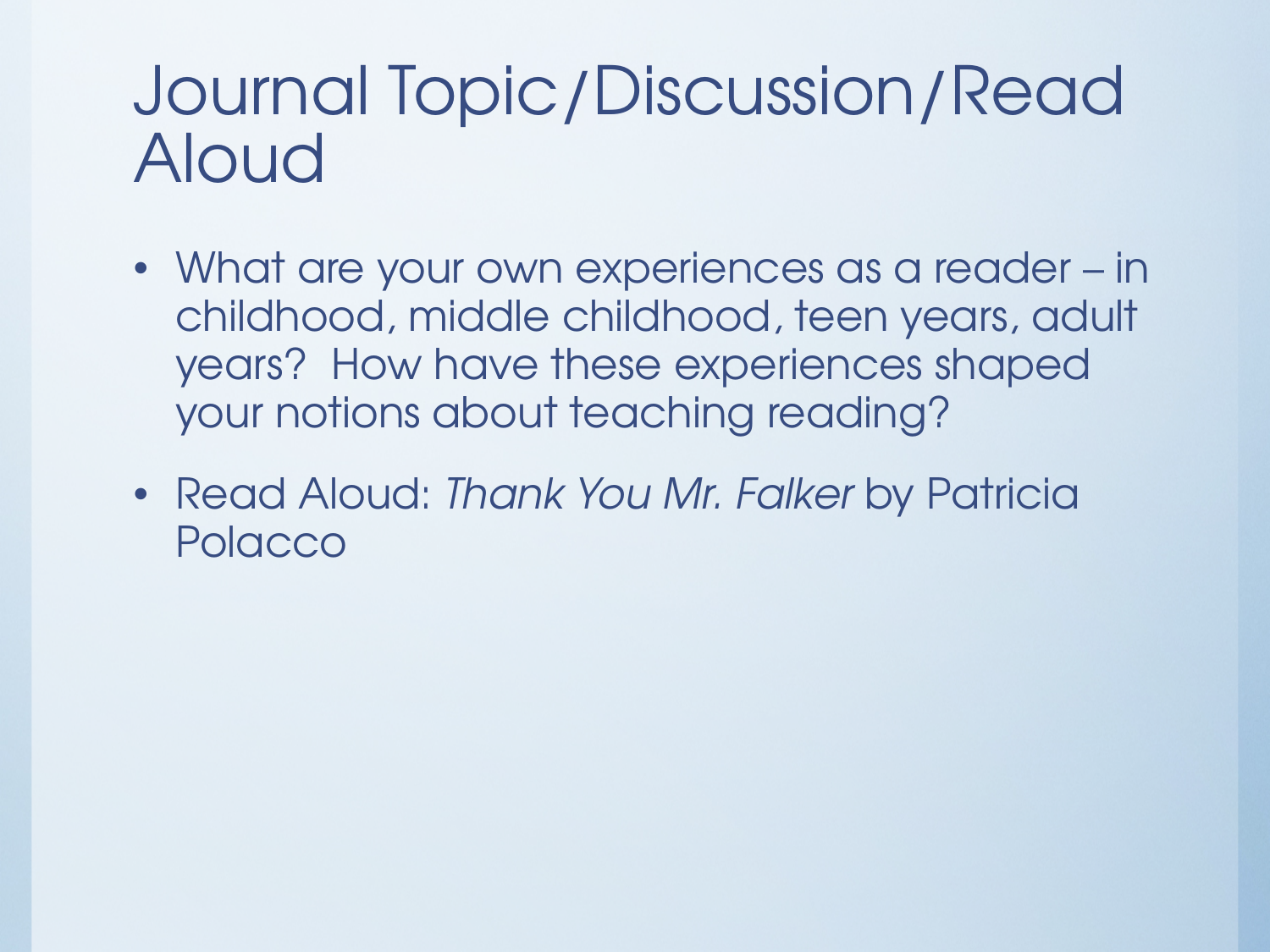

# Journal Topic/Discussion/Read Aloud
What are your own experiences as a reader – in childhood, middle childhood, teen years, adult years?  How have these experiences shaped your notions about teaching reading?
Read Aloud: Thank You Mr. Falker by Patricia Polacco